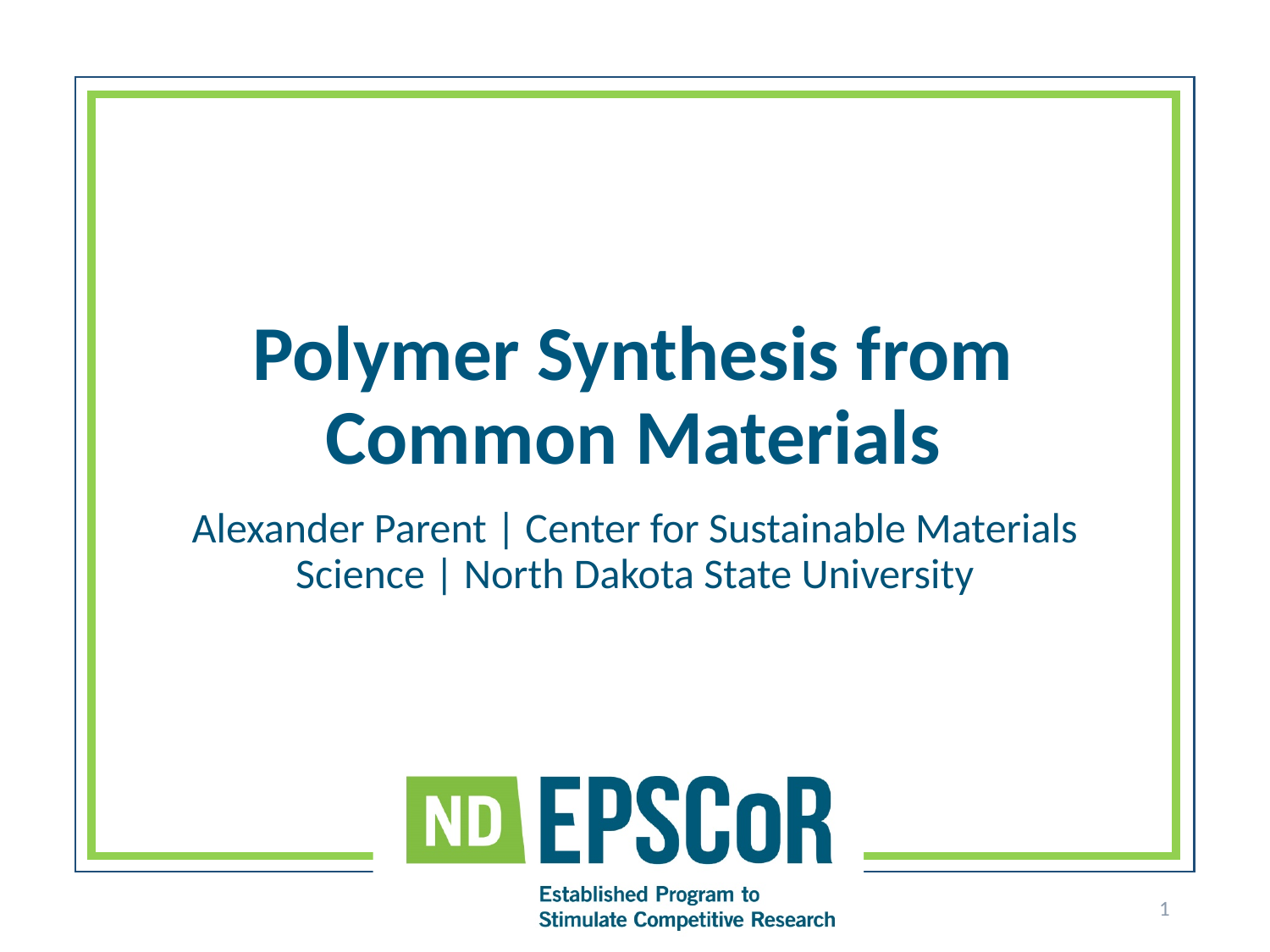

# Polymer Synthesis from Common Materials
Alexander Parent | Center for Sustainable Materials Science | North Dakota State University
1